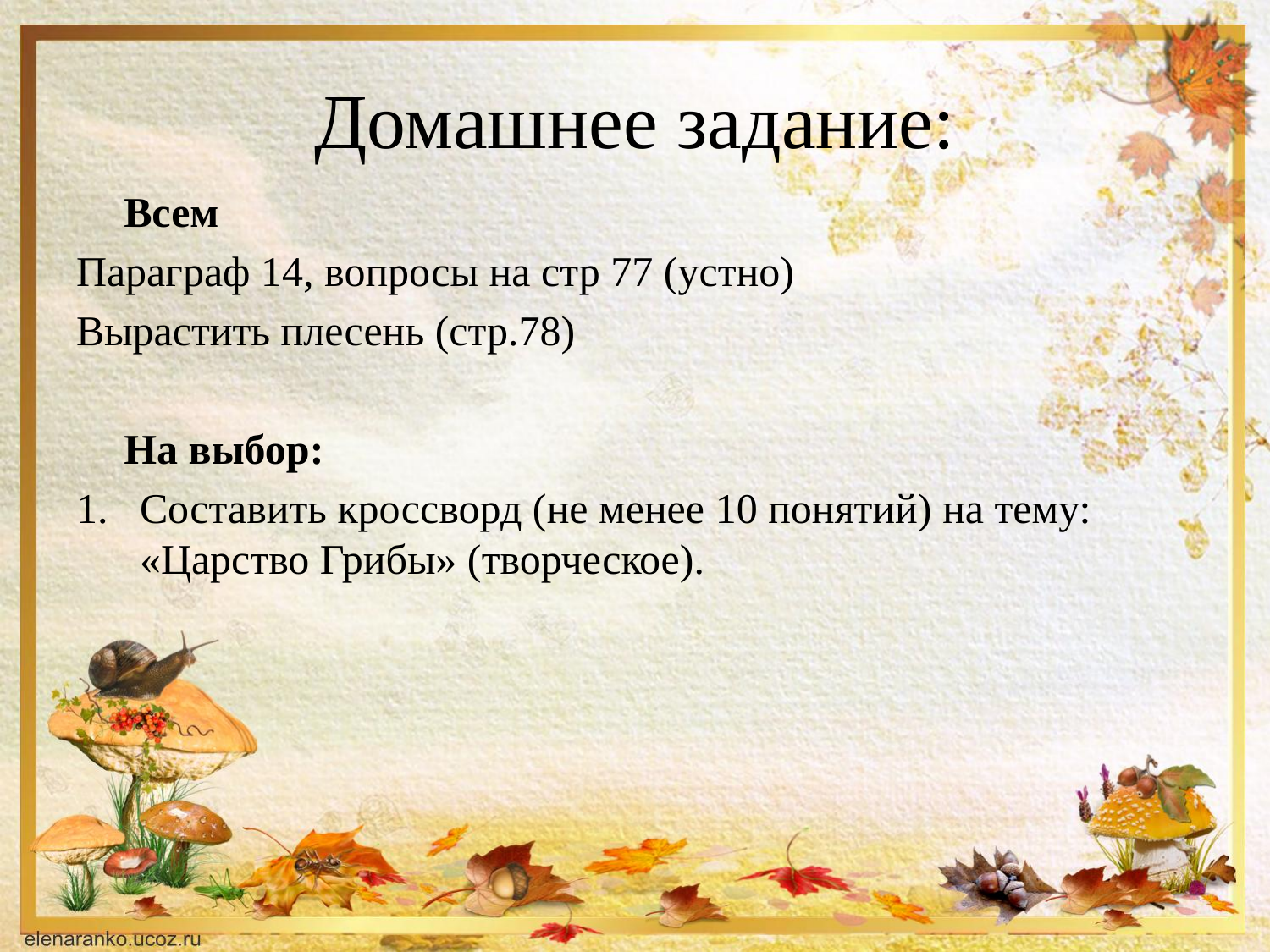

# Домашнее задание:
	Всем
Параграф 14, вопросы на стр 77 (устно)
Вырастить плесень (стр.78)

	На выбор:
Составить кроссворд (не менее 10 понятий) на тему: «Царство Грибы» (творческое).